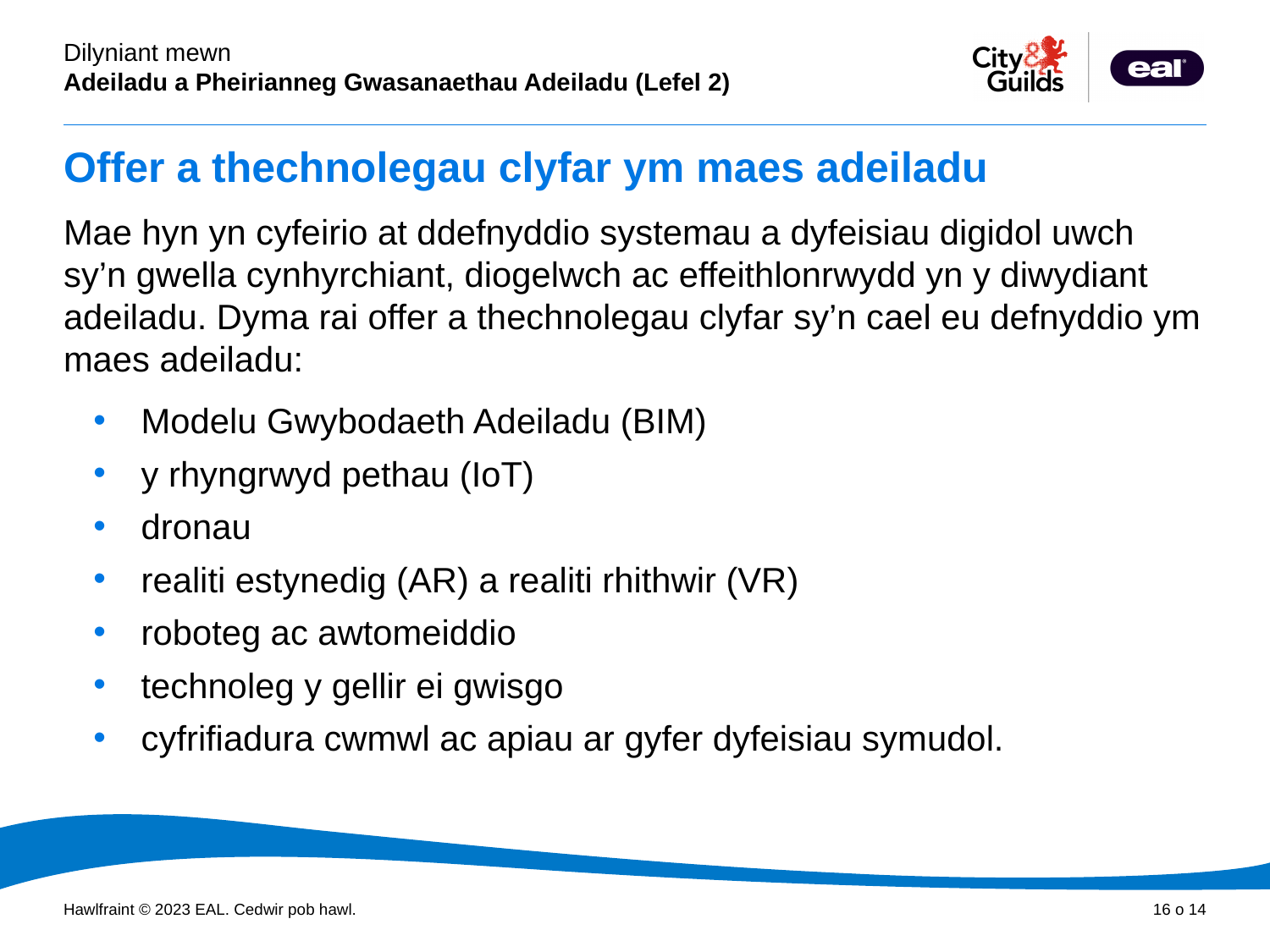

# Offer a thechnolegau clyfar ym maes adeiladu
Mae hyn yn cyfeirio at ddefnyddio systemau a dyfeisiau digidol uwch sy’n gwella cynhyrchiant, diogelwch ac effeithlonrwydd yn y diwydiant adeiladu. Dyma rai offer a thechnolegau clyfar sy’n cael eu defnyddio ym maes adeiladu:
Modelu Gwybodaeth Adeiladu (BIM)
y rhyngrwyd pethau (IoT)
dronau
realiti estynedig (AR) a realiti rhithwir (VR)
roboteg ac awtomeiddio
technoleg y gellir ei gwisgo
cyfrifiadura cwmwl ac apiau ar gyfer dyfeisiau symudol.